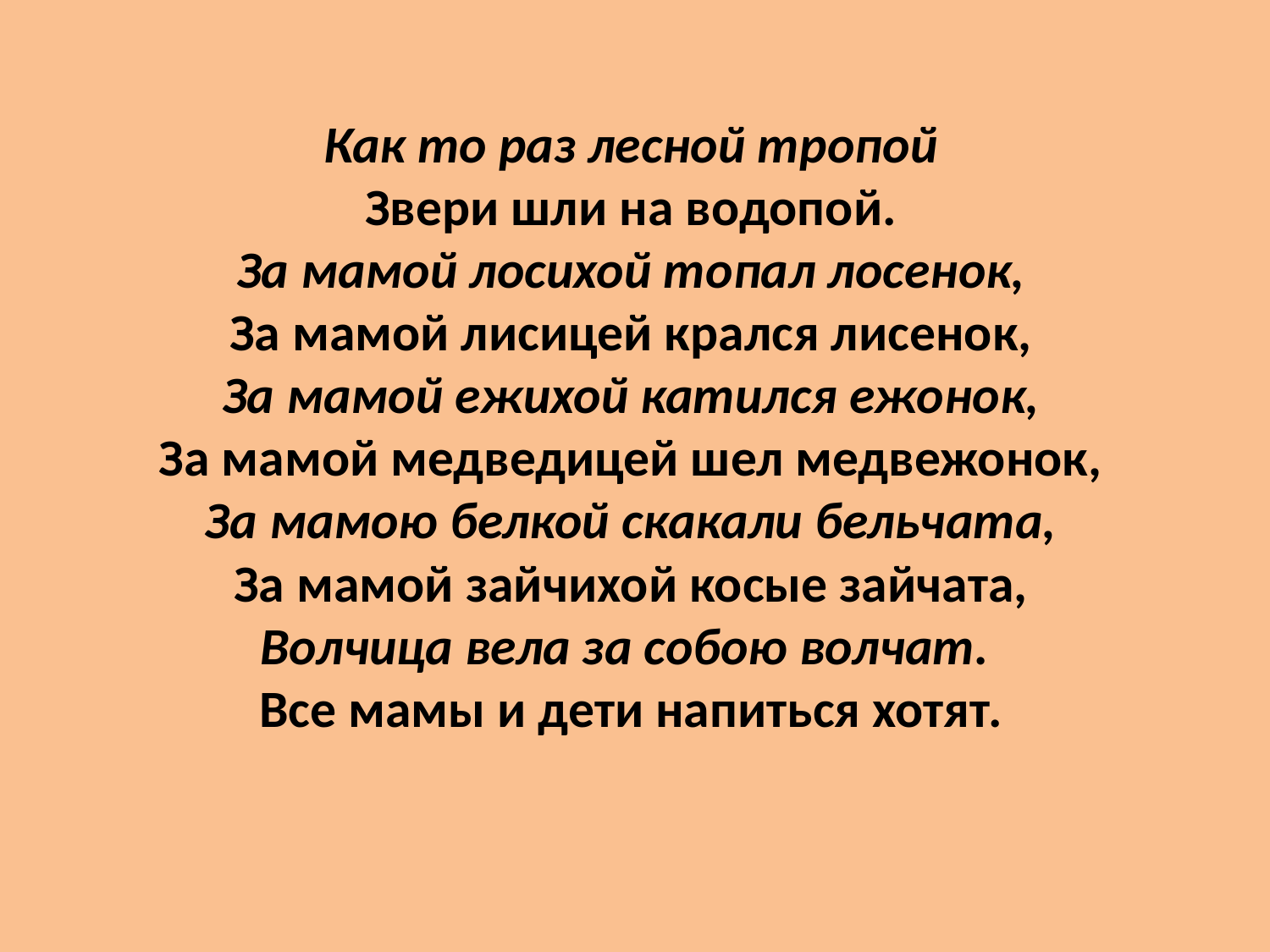

# Как то раз лесной тропой Звери шли на водопой. За мамой лосихой топал лосенок, За мамой лисицей крался лисенок, За мамой ежихой катился ежонок, За мамой медведицей шел медвежонок, За мамою белкой скакали бельчата, За мамой зайчихой косые зайчата, Волчица вела за собою волчат. Все мамы и дети напиться хотят.